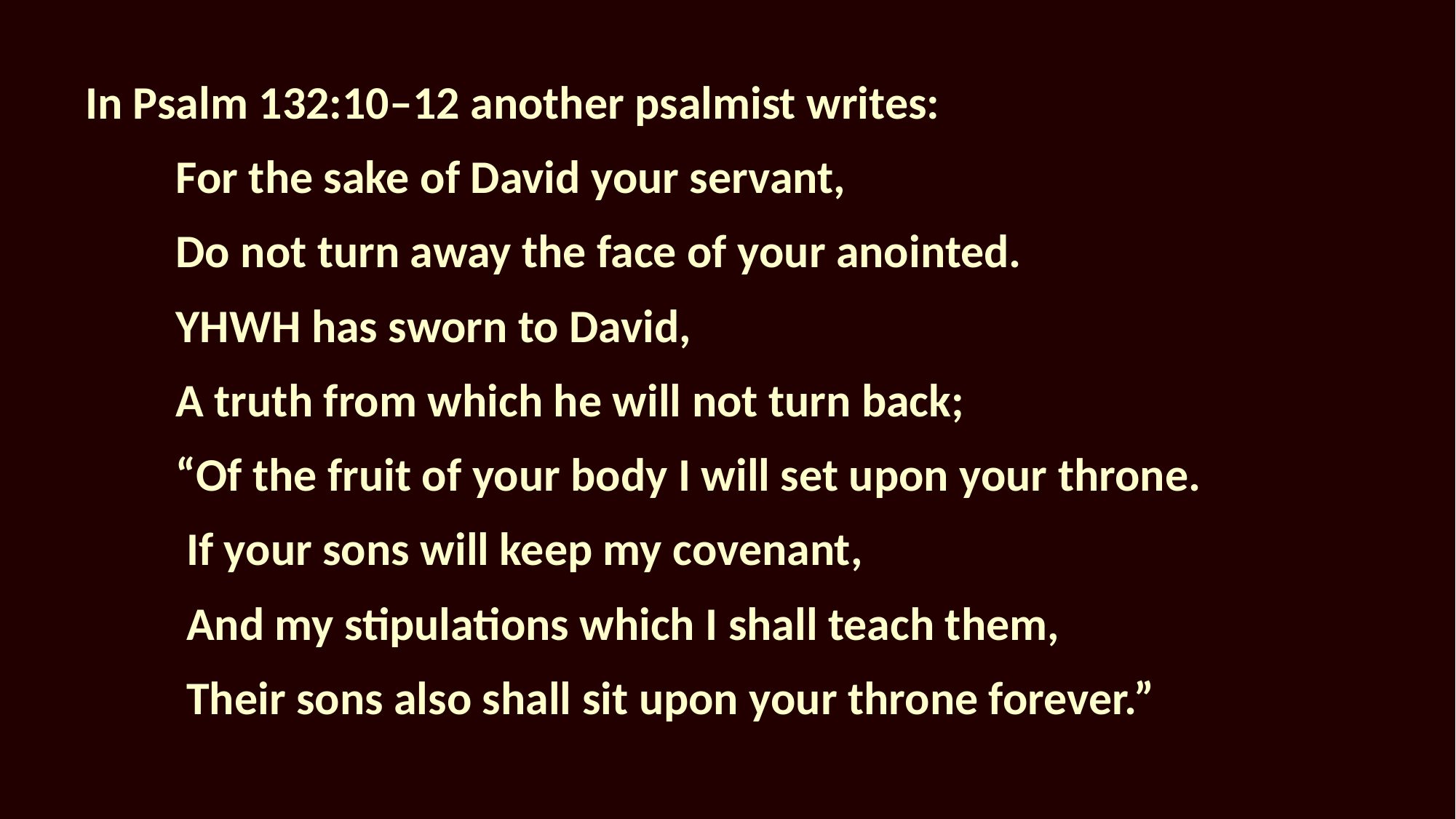

In Psalm 132:10–12 another psalmist writes:
			For the sake of David your servant,
			Do not turn away the face of your anointed.
			YHWH has sworn to David,
			A truth from which he will not turn back;
			“Of the fruit of your body I will set upon your throne.
			 If your sons will keep my covenant,
			 And my stipulations which I shall teach them,
			 Their sons also shall sit upon your throne forever.”